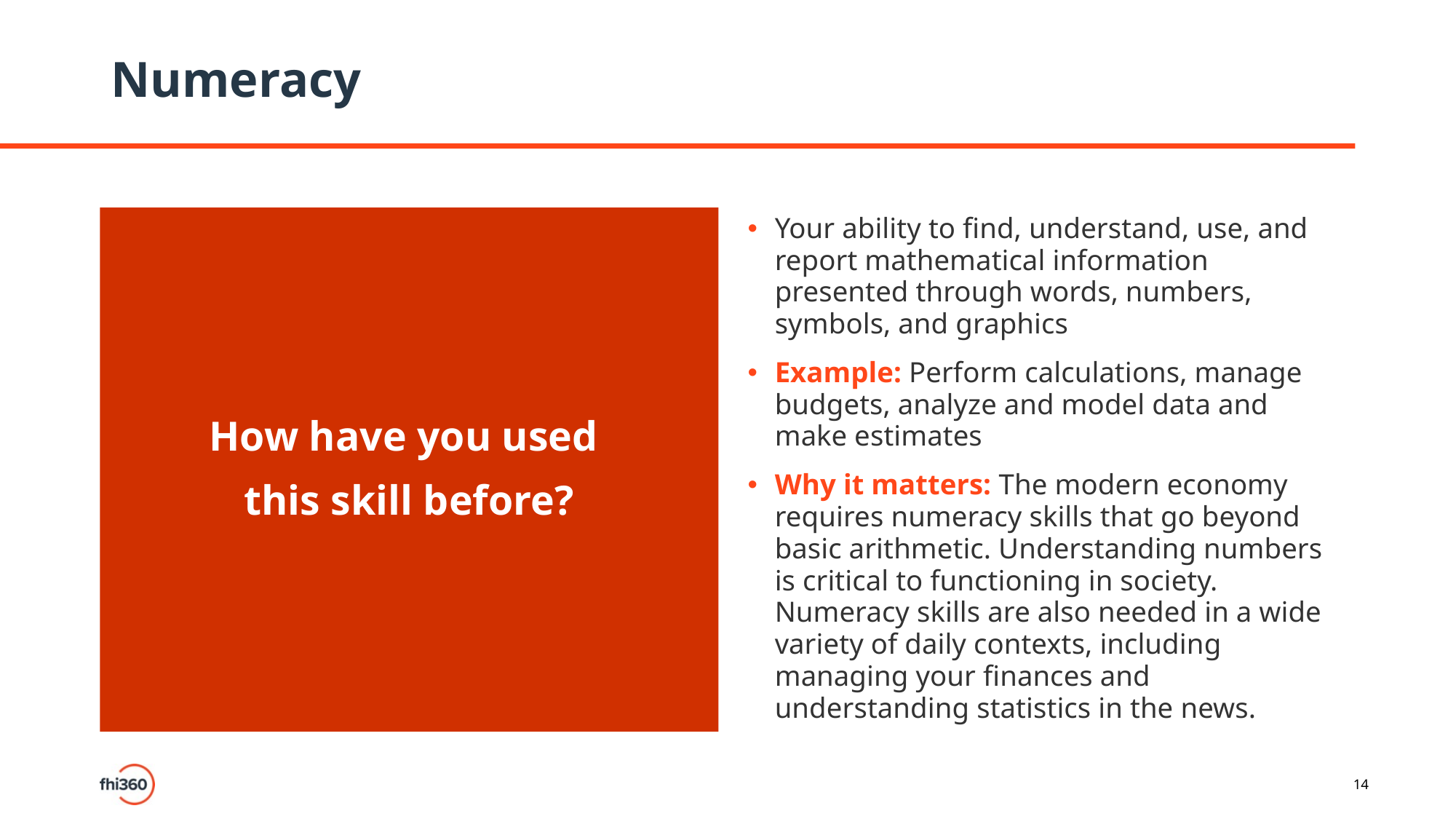

# Numeracy
Your ability to find, understand, use, and report mathematical information presented through words, numbers, symbols, and graphics
Example: Perform calculations, manage budgets, analyze and model data and make estimates
Why it matters: The modern economy requires numeracy skills that go beyond basic arithmetic. Understanding numbers is critical to functioning in society. Numeracy skills are also needed in a wide variety of daily contexts, including managing your finances and understanding statistics in the news.

How have you used
this skill before?